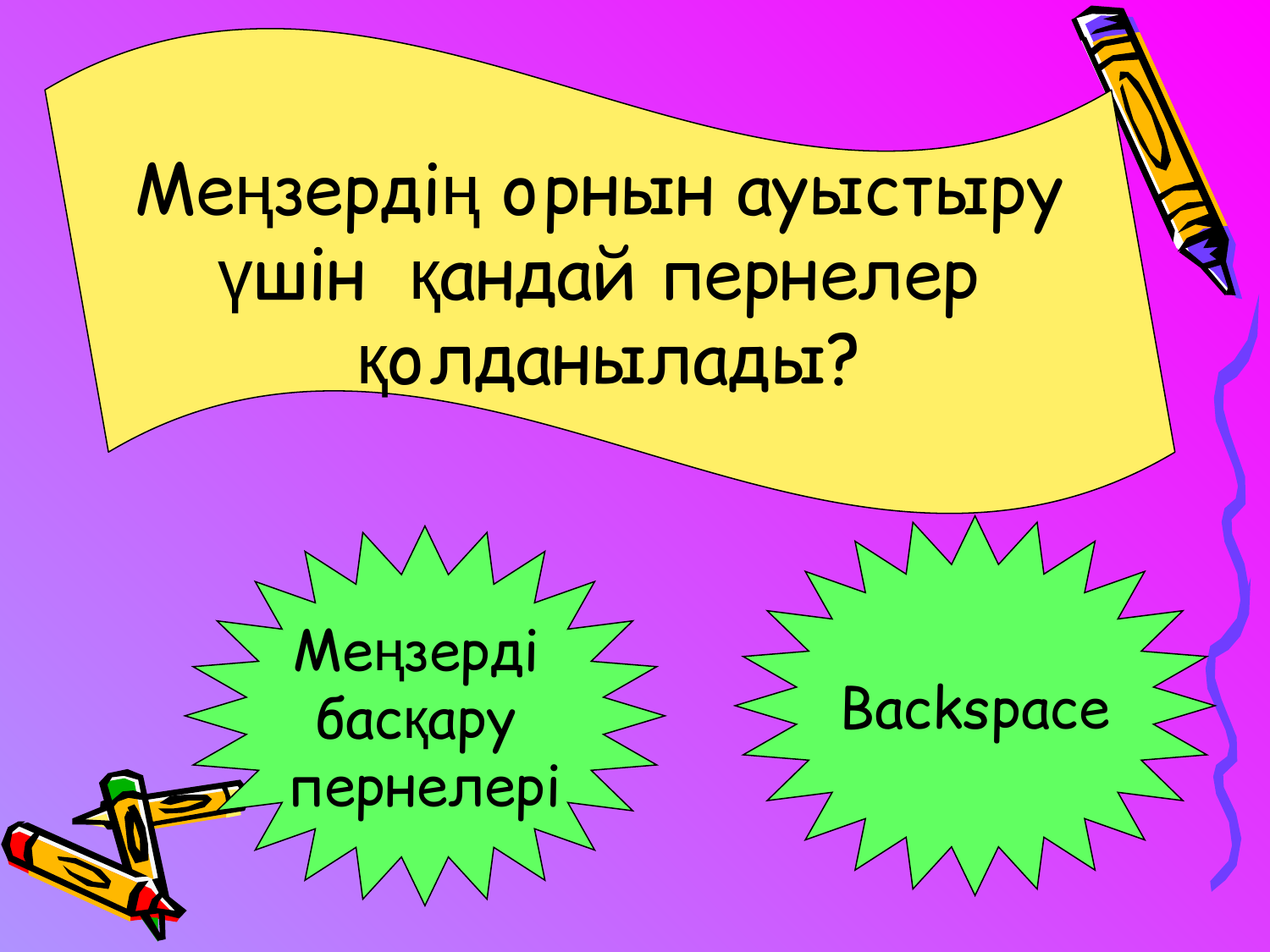

Меңзердің орнын ауыстыру
үшін  қандай пернелер
қолданылады?
Backspace
Меңзерді
басқару
пернелері